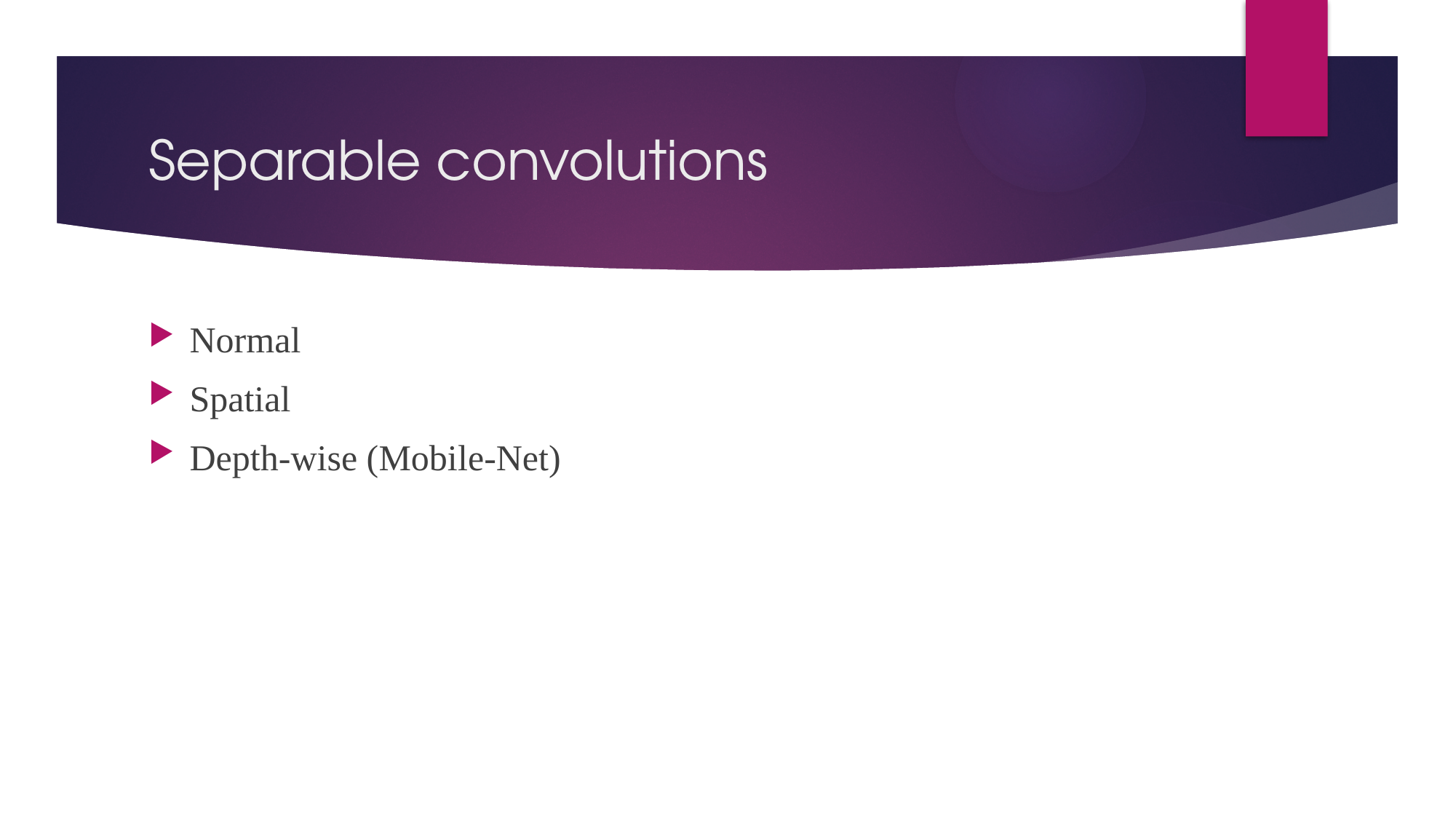

# Separable convolutions
Normal
Spatial
Depth-wise (Mobile-Net)